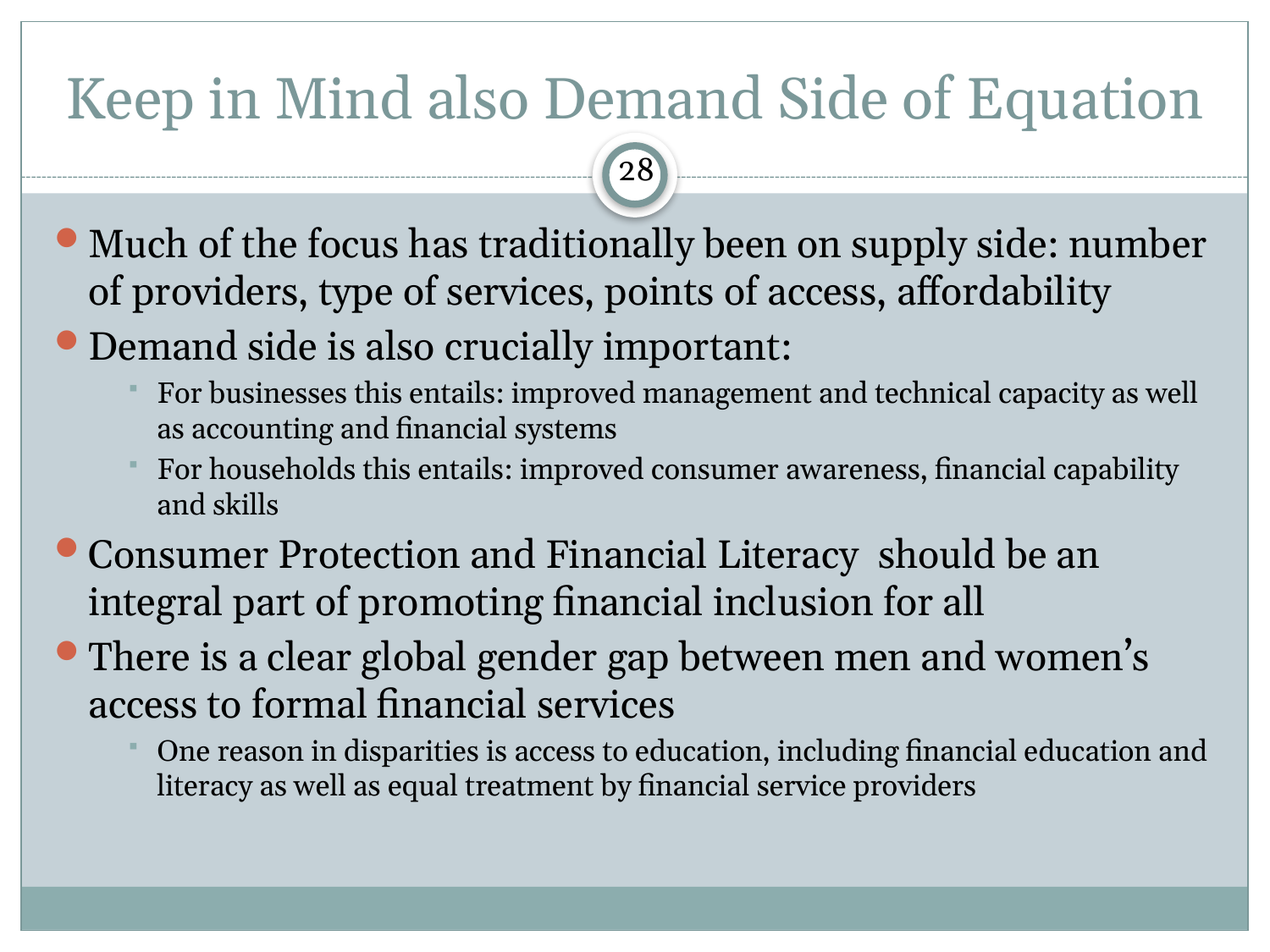

# Keep in Mind also Demand Side of Equation
28
Much of the focus has traditionally been on supply side: number of providers, type of services, points of access, affordability
Demand side is also crucially important:
For businesses this entails: improved management and technical capacity as well as accounting and financial systems
For households this entails: improved consumer awareness, financial capability and skills
Consumer Protection and Financial Literacy  should be an integral part of promoting financial inclusion for all
There is a clear global gender gap between men and women’s access to formal financial services
One reason in disparities is access to education, including financial education and literacy as well as equal treatment by financial service providers